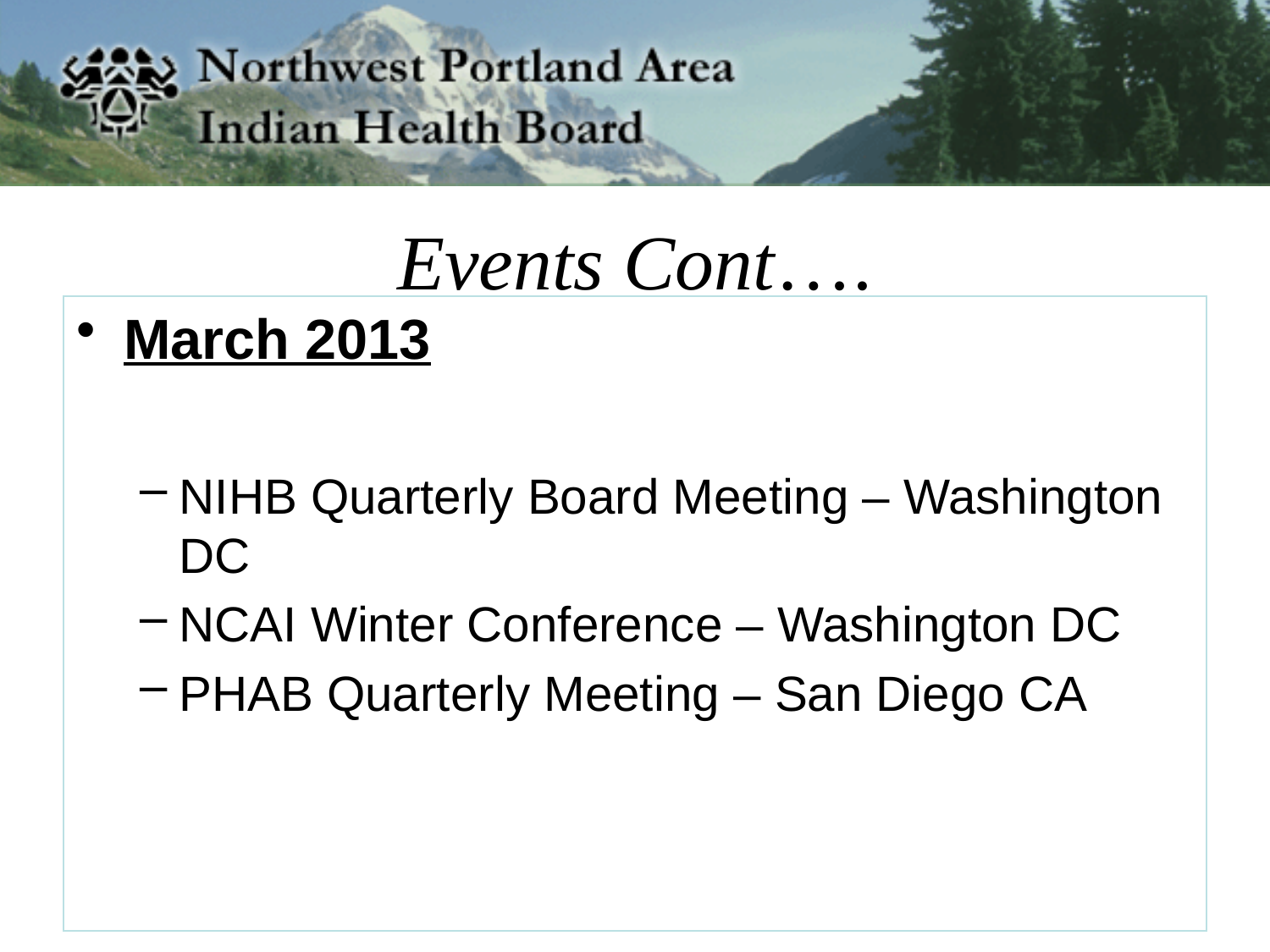

# Events Cont….
March 2013

NIHB Quarterly Board Meeting – Washington DC
NCAI Winter Conference – Washington DC
PHAB Quarterly Meeting – San Diego CA